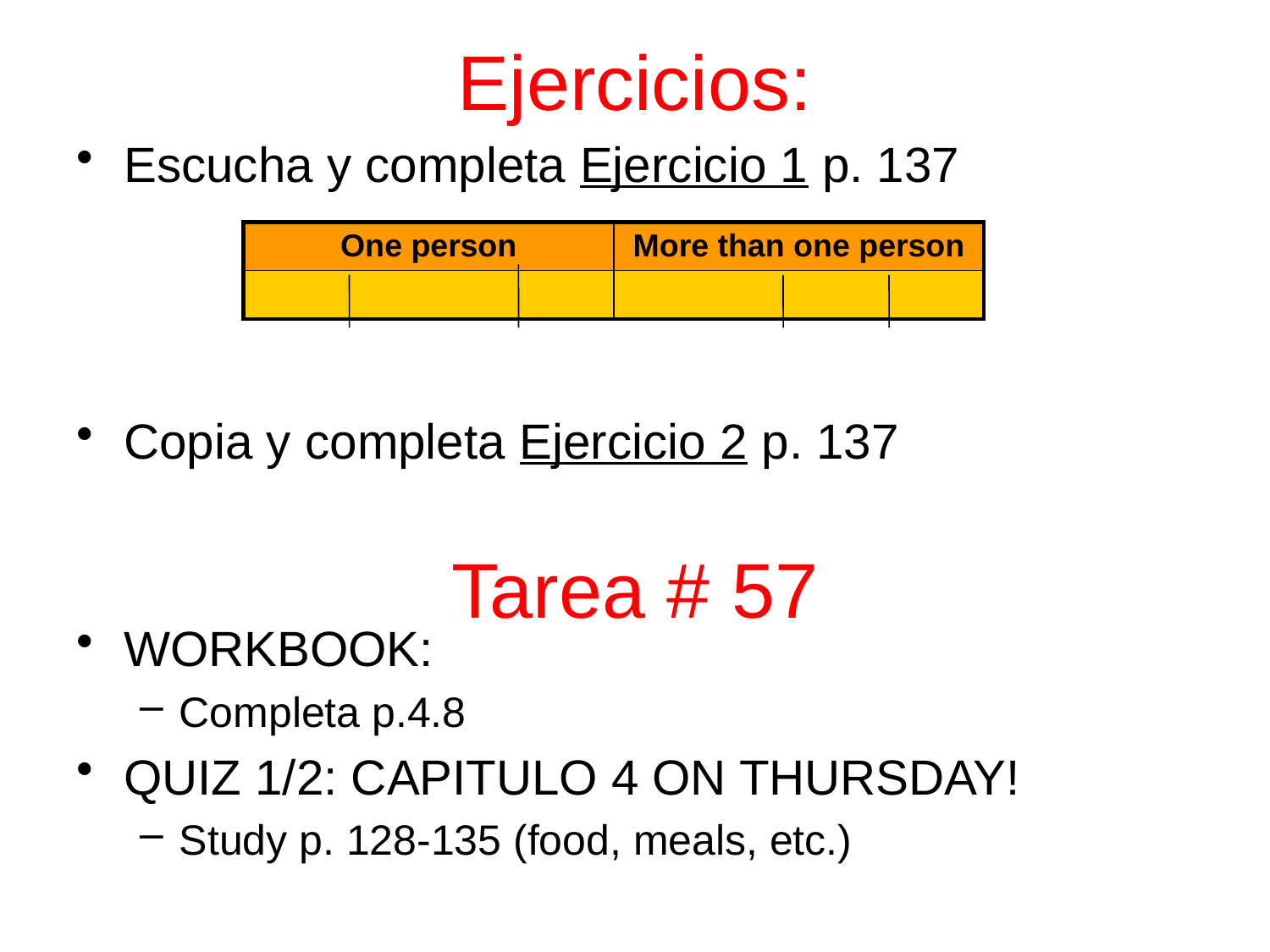

# Ejercicios:
Escucha y completa Ejercicio 1 p. 137

Copia y completa Ejercicio 2 p. 137

WORKBOOK:
Completa p.4.8
QUIZ 1/2: CAPITULO 4 ON THURSDAY!
Study p. 128-135 (food, meals, etc.)

| One person | More than one person |
| --- | --- |
|  |  |

Tarea # 57